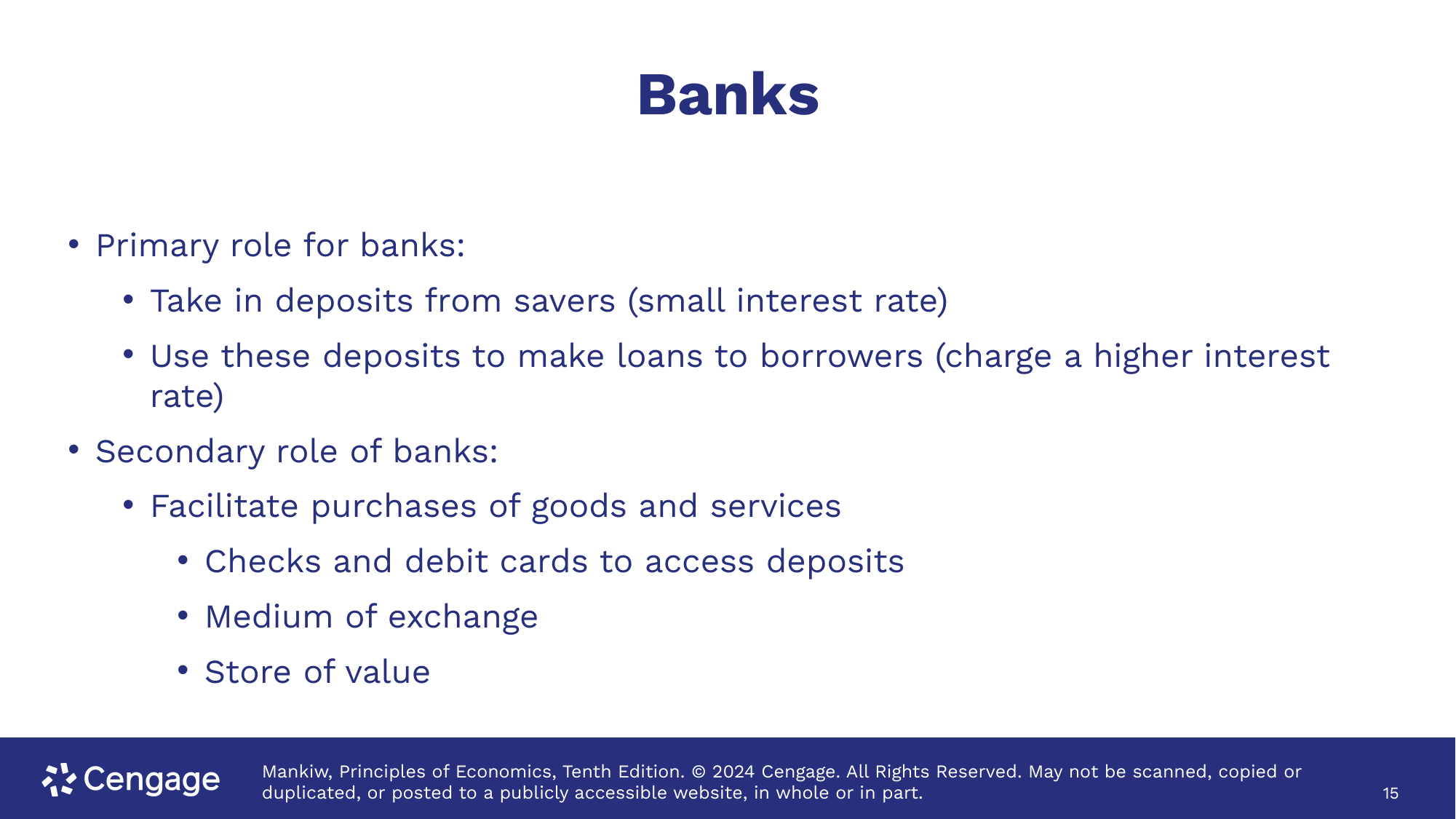

# Banks
Primary role for banks:
Take in deposits from savers (small interest rate)
Use these deposits to make loans to borrowers (charge a higher interest rate)
Secondary role of banks:
Facilitate purchases of goods and services
Checks and debit cards to access deposits
Medium of exchange
Store of value